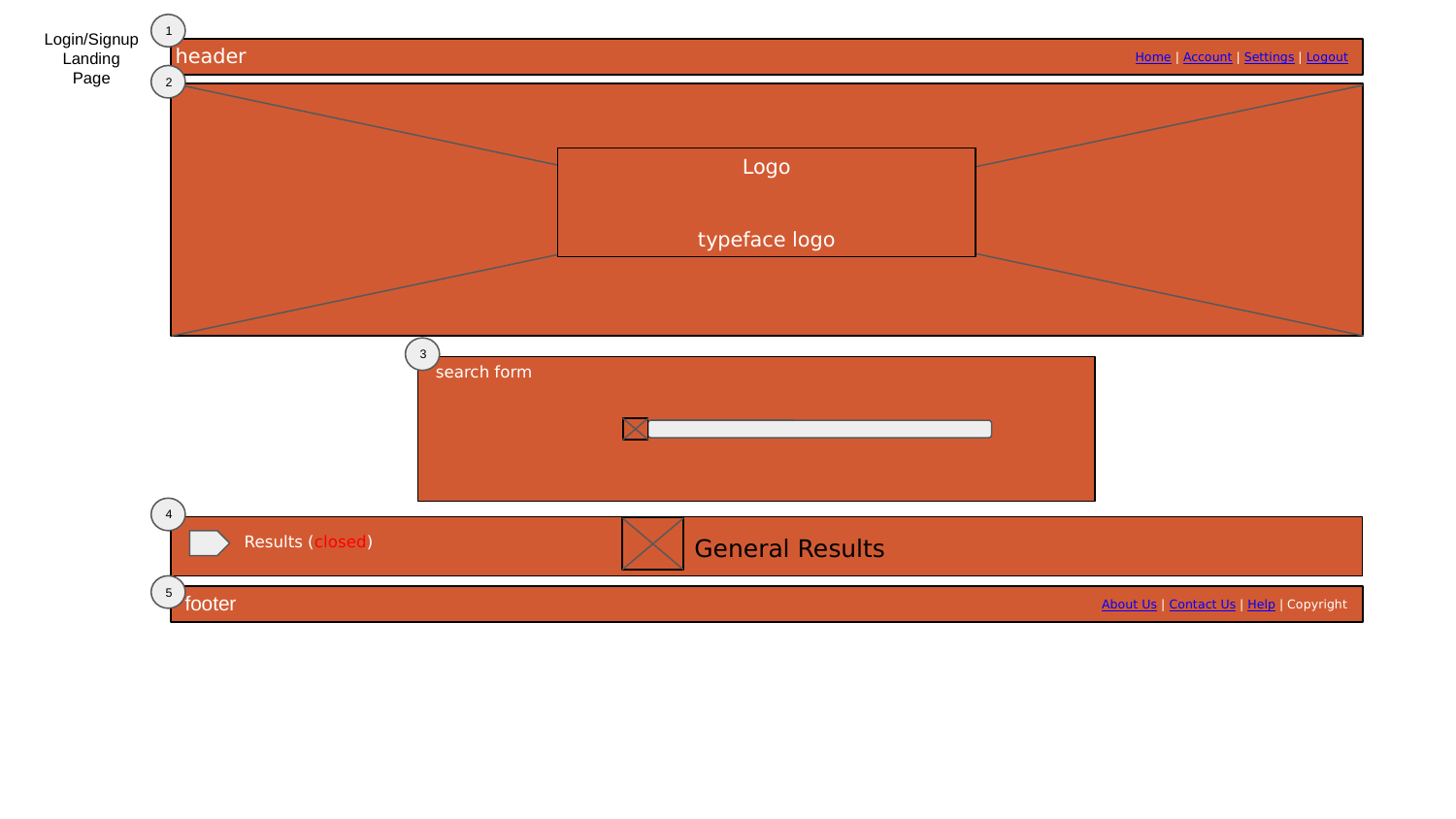

1
Login/Signup Landing Page
header
 Home | Account | Settings | Logout

2

Logo

typeface logo
3
search form

4

Results (closed)

General Results

5
footer
About Us | Contact Us | Help | Copyright